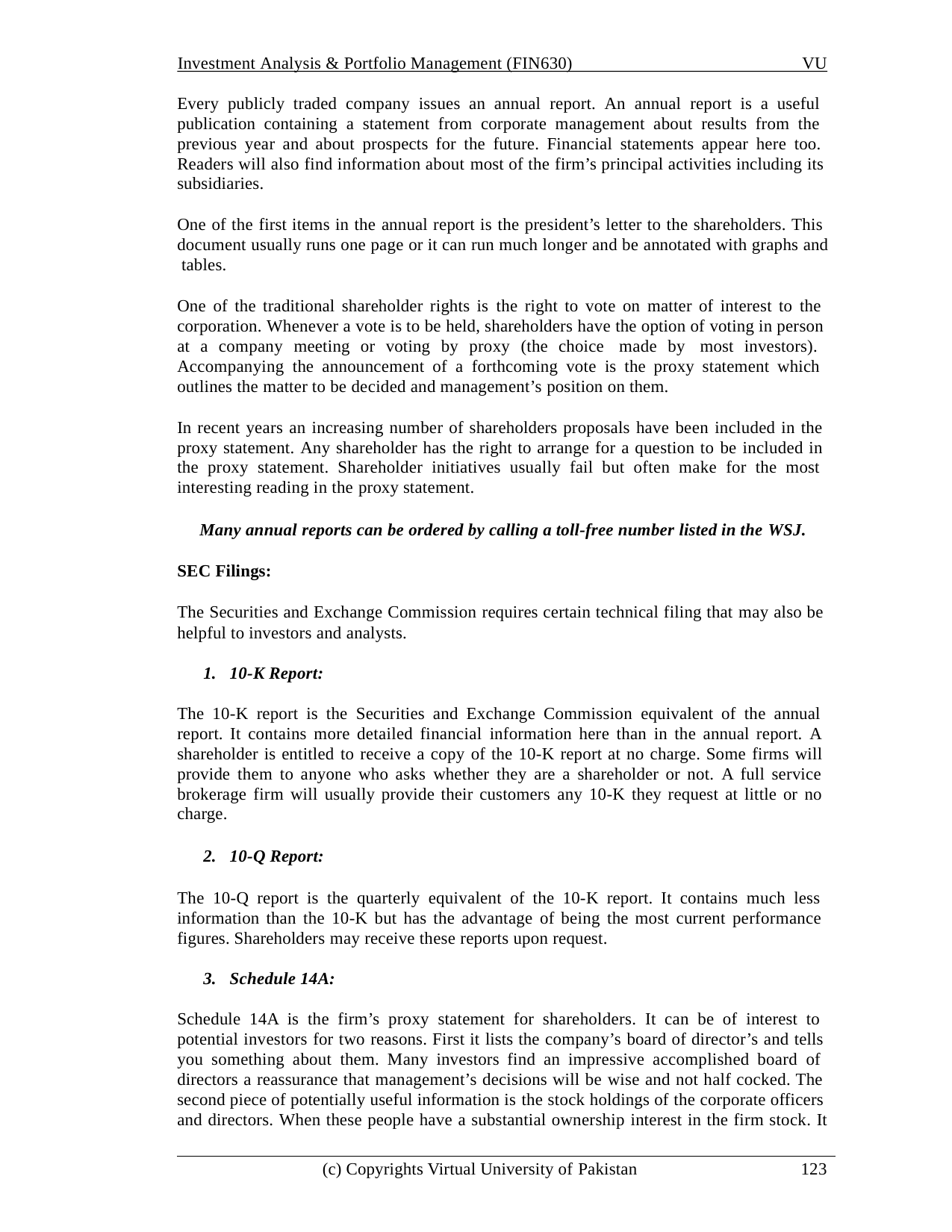

Investment Analysis & Portfolio Management (FIN630)	VU

Every publicly traded company issues an annual report. An annual report is a useful  publication containing a statement from corporate management about results from the  previous year and about prospects for the future. Financial statements appear here too.  Readers will also find information about most of the firm’s principal activities including its  subsidiaries.

One of the first items in the annual report is the president’s letter to the shareholders. This  document usually runs one page or it can run much longer and be annotated with graphs and  tables.

One of the traditional shareholder rights is the right to vote on matter of interest to the  corporation. Whenever a vote is to be held, shareholders have the option of voting in person  at a company meeting or voting by proxy (the choice made by most investors).  Accompanying the announcement of a forthcoming vote is the proxy statement which  outlines the matter to be decided and management’s position on them.

In recent years an increasing number of shareholders proposals have been included in the  proxy statement. Any shareholder has the right to arrange for a question to be included in  the proxy statement. Shareholder initiatives usually fail but often make for the most  interesting reading in the proxy statement.

Many annual reports can be ordered by calling a toll-free number listed in the WSJ.

SEC Filings:

The Securities and Exchange Commission requires certain technical filing that may also be  helpful to investors and analysts.

10-K Report:

The 10-K report is the Securities and Exchange Commission equivalent of the annual  report. It contains more detailed financial information here than in the annual report. A  shareholder is entitled to receive a copy of the 10-K report at no charge. Some firms will  provide them to anyone who asks whether they are a shareholder or not. A full service  brokerage firm will usually provide their customers any 10-K they request at little or no  charge.

10-Q Report:

The 10-Q report is the quarterly equivalent of the 10-K report. It contains much less  information than the 10-K but has the advantage of being the most current performance  figures. Shareholders may receive these reports upon request.

Schedule 14A:

Schedule 14A is the firm’s proxy statement for shareholders. It can be of interest to  potential investors for two reasons. First it lists the company’s board of director’s and tells  you something about them. Many investors find an impressive accomplished board of  directors a reassurance that management’s decisions will be wise and not half cocked. The  second piece of potentially useful information is the stock holdings of the corporate officers  and directors. When these people have a substantial ownership interest in the firm stock. It

(c) Copyrights Virtual University of Pakistan
123